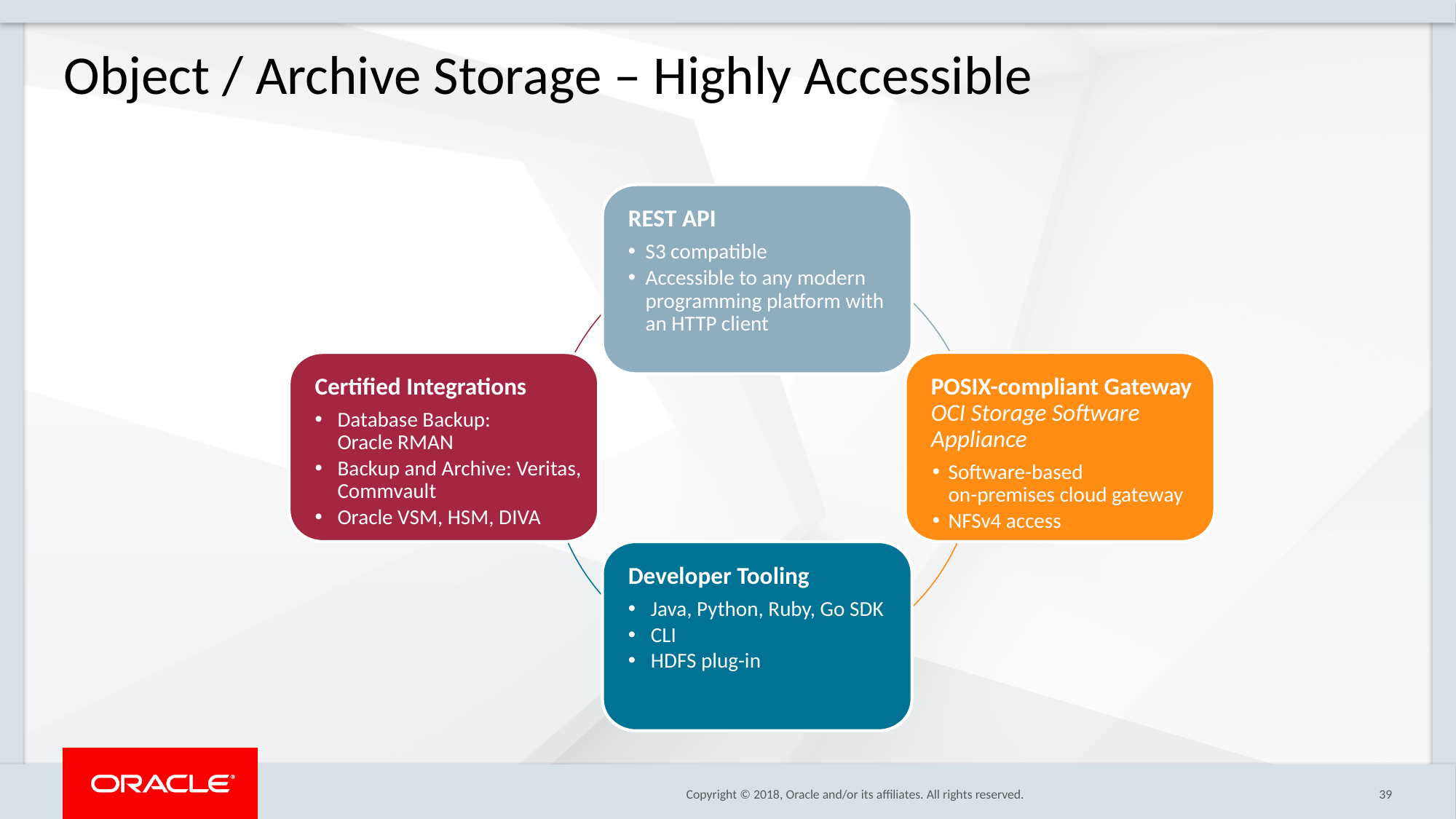

Object / Archive Storage – Highly Accessible
REST API
S3 compatible
Accessible to any modern programming platform with an HTTP client

Certified Integrations
Database Backup:
Oracle RMAN
Backup and Archive: Veritas, Commvault
Oracle VSM, HSM, DIVA
POSIX-compliant Gateway
OCI Storage Software Appliance
Software-based
on-premises cloud gateway
NFSv4 access
Developer Tooling
Java, Python, Ruby, Go SDK
CLI
HDFS plug-in
39